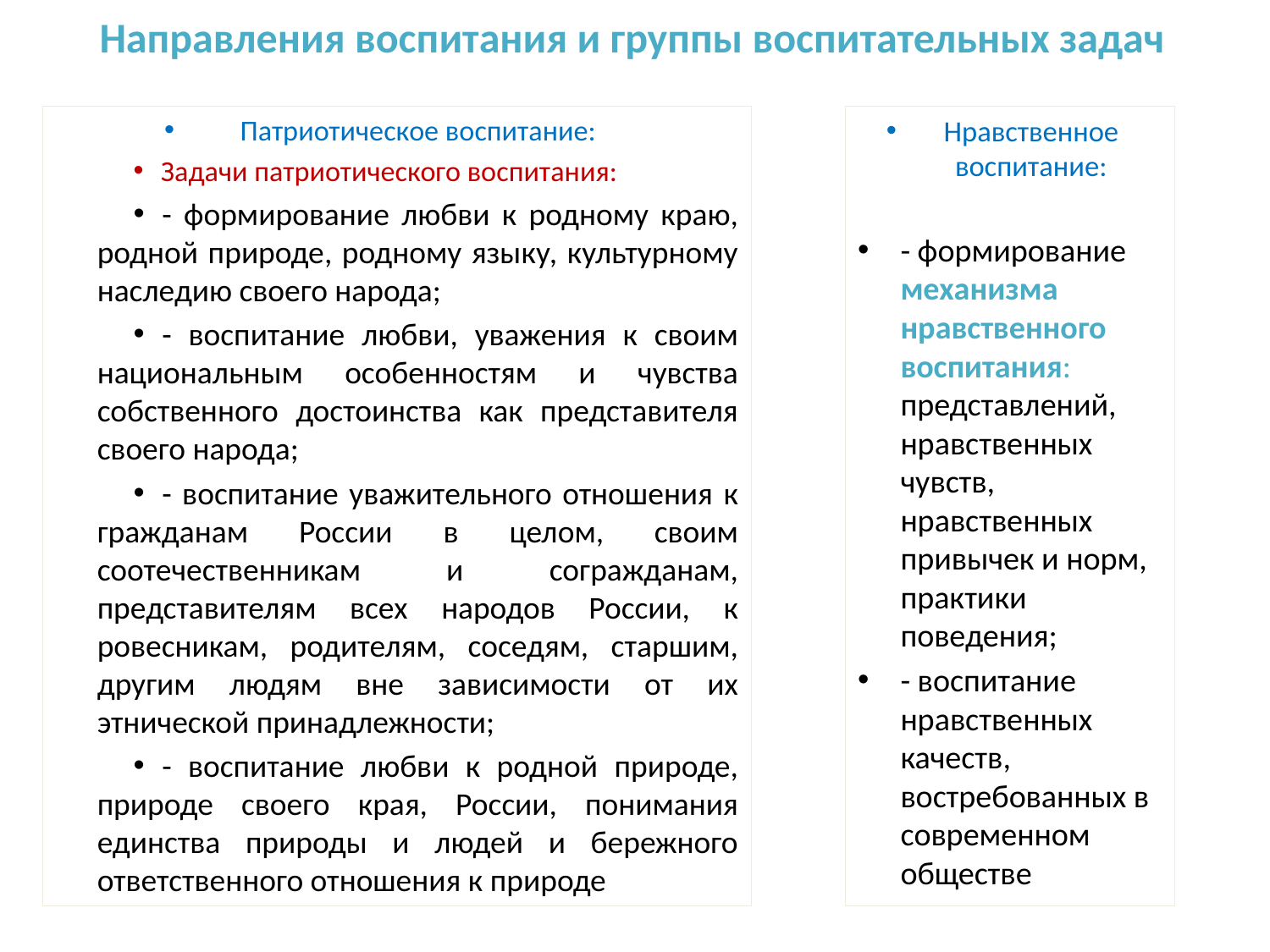

# Направления воспитания и группы воспитательных задач
Патриотическое воспитание:
Задачи патриотического воспитания:
- формирование любви к родному краю, родной природе, родному языку, культурному наследию своего народа;
- воспитание любви, уважения к своим национальным особенностям и чувства собственного достоинства как представителя своего народа;
- воспитание уважительного отношения к гражданам России в целом, своим соотечественникам и согражданам, представителям всех народов России, к ровесникам, родителям, соседям, старшим, другим людям вне зависимости от их этнической принадлежности;
- воспитание любви к родной природе, природе своего края, России, понимания единства природы и людей и бережного ответственного отношения к природе
Нравственное воспитание:

- формирование механизма нравственного воспитания: представлений, нравственных чувств, нравственных привычек и норм, практики поведения;
- воспитание нравственных качеств, востребованных в современном обществе